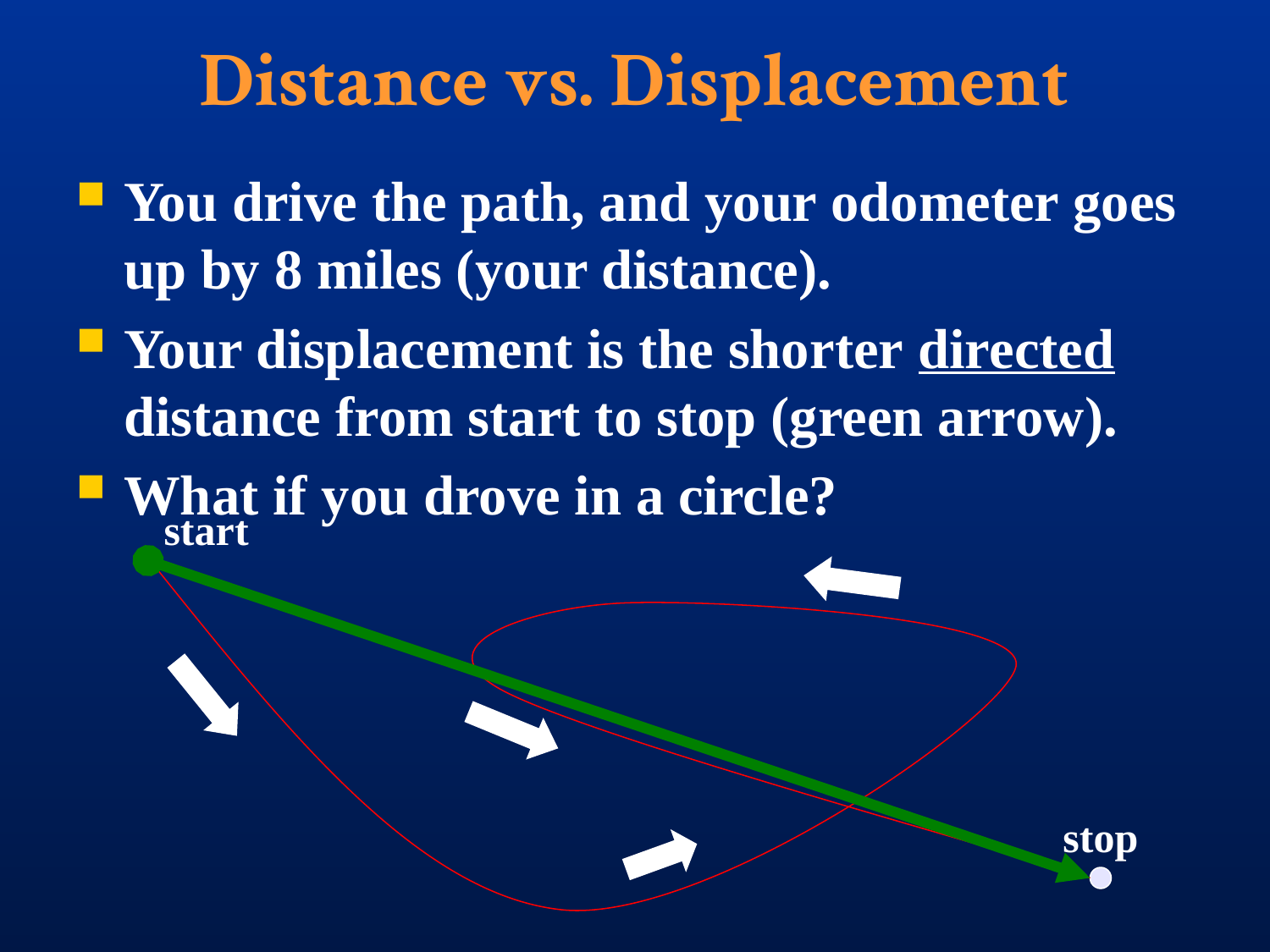

# Distance vs. Displacement
You drive the path, and your odometer goes up by 8 miles (your distance).
Your displacement is the shorter directed distance from start to stop (green arrow).
What if you drove in a circle?
start

stop